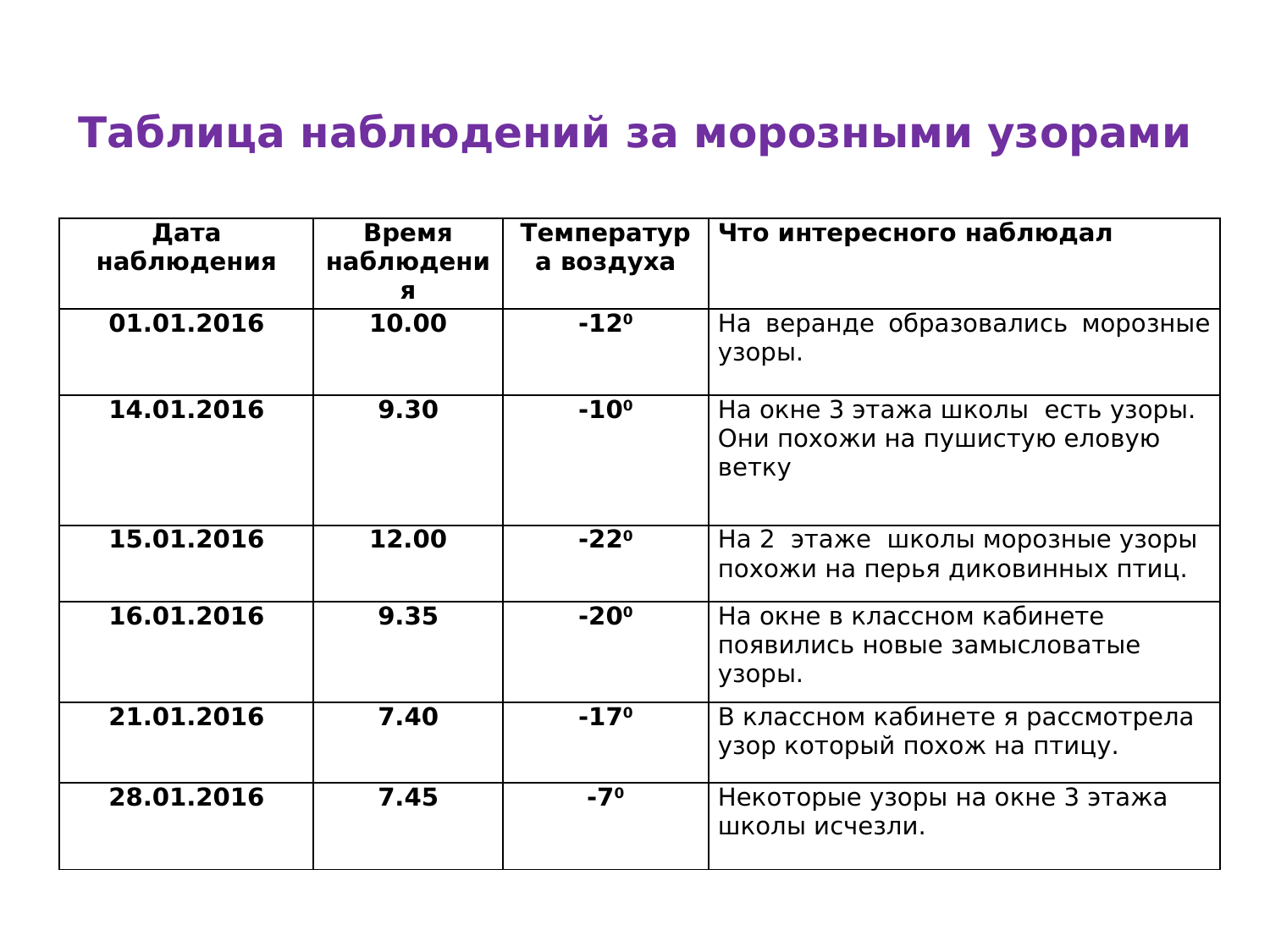

Таблица наблюдений за морозными узорами
| Дата наблюдения | Время наблюдения | Температура воздуха | Что интересного наблюдал |
| --- | --- | --- | --- |
| 01.01.2016 | 10.00 | -120 | На веранде образовались морозные узоры. |
| 14.01.2016 | 9.30 | -100 | На окне 3 этажа школы есть узоры. Они похожи на пушистую еловую ветку |
| 15.01.2016 | 12.00 | -220 | На 2 этаже школы морозные узоры похожи на перья диковинных птиц. |
| 16.01.2016 | 9.35 | -200 | На окне в классном кабинете появились новые замысловатые узоры. |
| 21.01.2016 | 7.40 | -170 | В классном кабинете я рассмотрела узор который похож на птицу. |
| 28.01.2016 | 7.45 | -70 | Некоторые узоры на окне 3 этажа школы исчезли. |